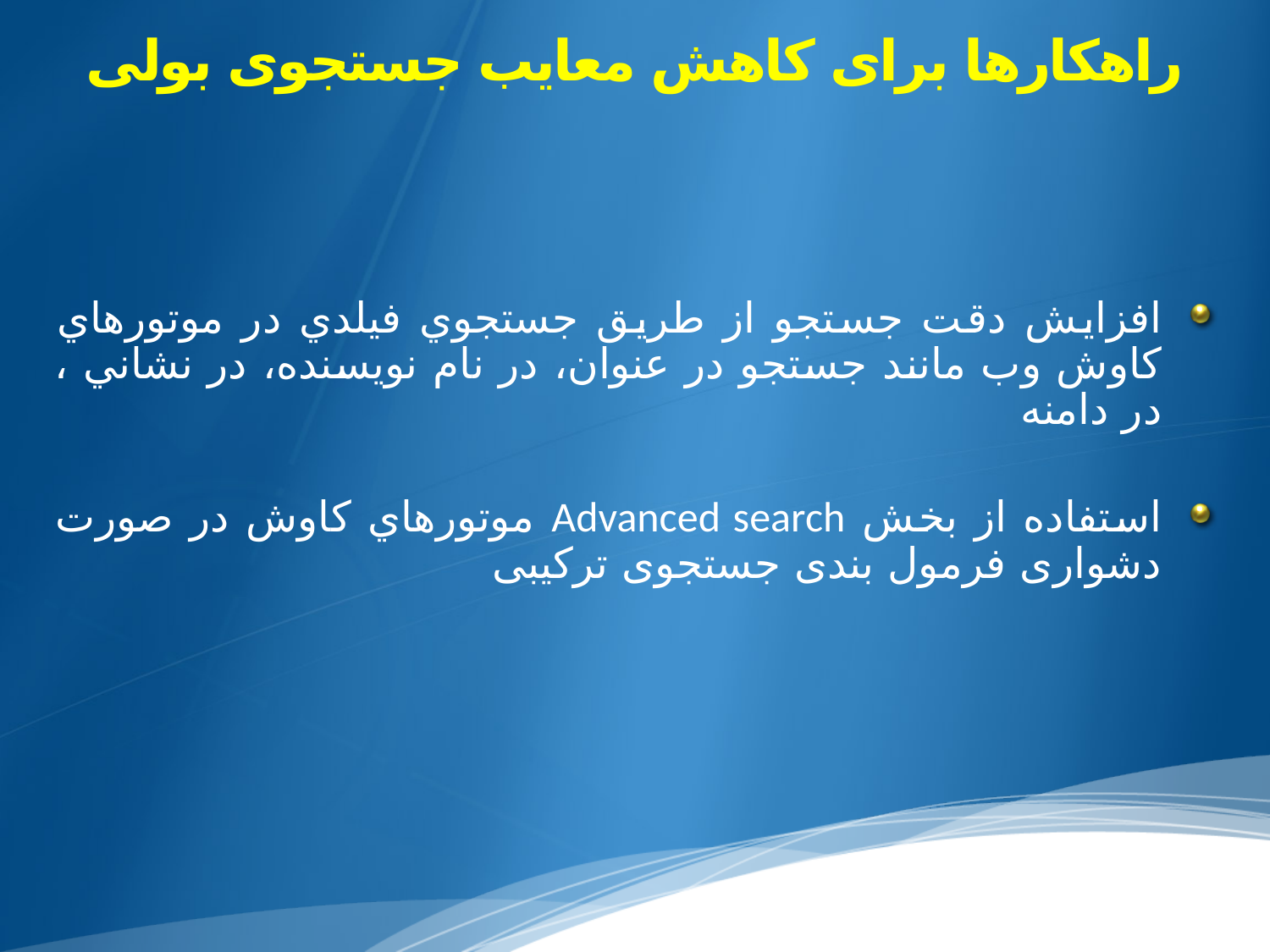

# راهکارها برای کاهش معایب جستجوی بولی
افزایش دقت جستجو از طریق جستجوي فيلدي در موتورهاي کاوش وب مانند جستجو در عنوان، در نام نويسنده، در نشاني ، در دامنه

استفاده از بخش Advanced search موتورهاي کاوش در صورت دشواری فرمول بندی جستجوی ترکیبی